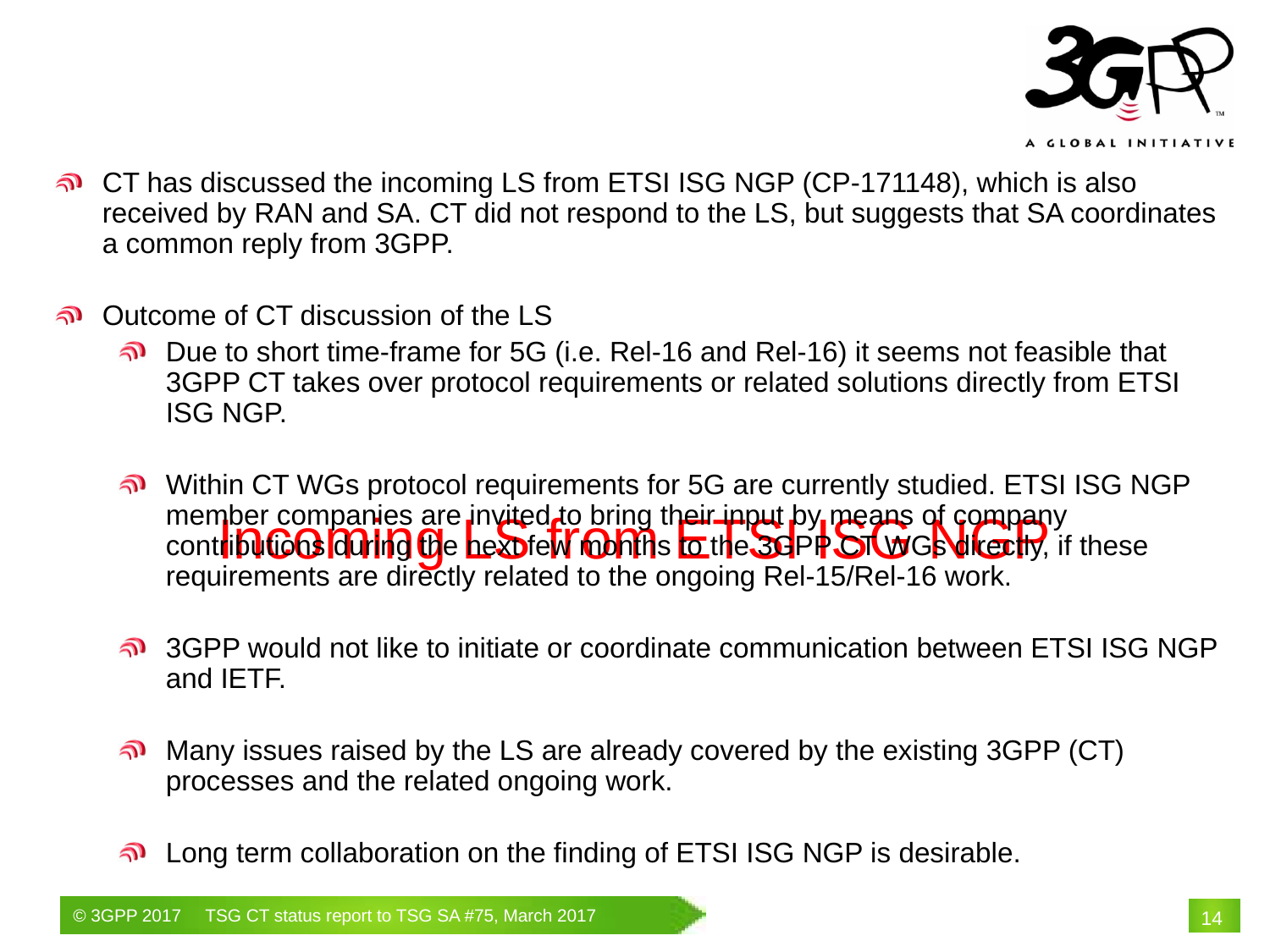

# Incoming LS from ETSI ISG NGP
CT has discussed the incoming LS from ETSI ISG NGP (CP-171148), which is also received by RAN and SA. CT did not respond to the LS, but suggests that SA coordinates a common reply from 3GPP.

Outcome of CT discussion of the LS
Due to short time-frame for 5G (i.e. Rel-16 and Rel-16) it seems not feasible that 3GPP CT takes over protocol requirements or related solutions directly from ETSI ISG NGP.

Within CT WGs protocol requirements for 5G are currently studied. ETSI ISG NGP member companies are invited to bring their input by means of company contributions during the next few months to the 3GPP CT WGs directly, if these requirements are directly related to the ongoing Rel-15/Rel-16 work.

3GPP would not like to initiate or coordinate communication between ETSI ISG NGP and IETF.

Many issues raised by the LS are already covered by the existing 3GPP (CT) processes and the related ongoing work.

Long term collaboration on the finding of ETSI ISG NGP is desirable.
14